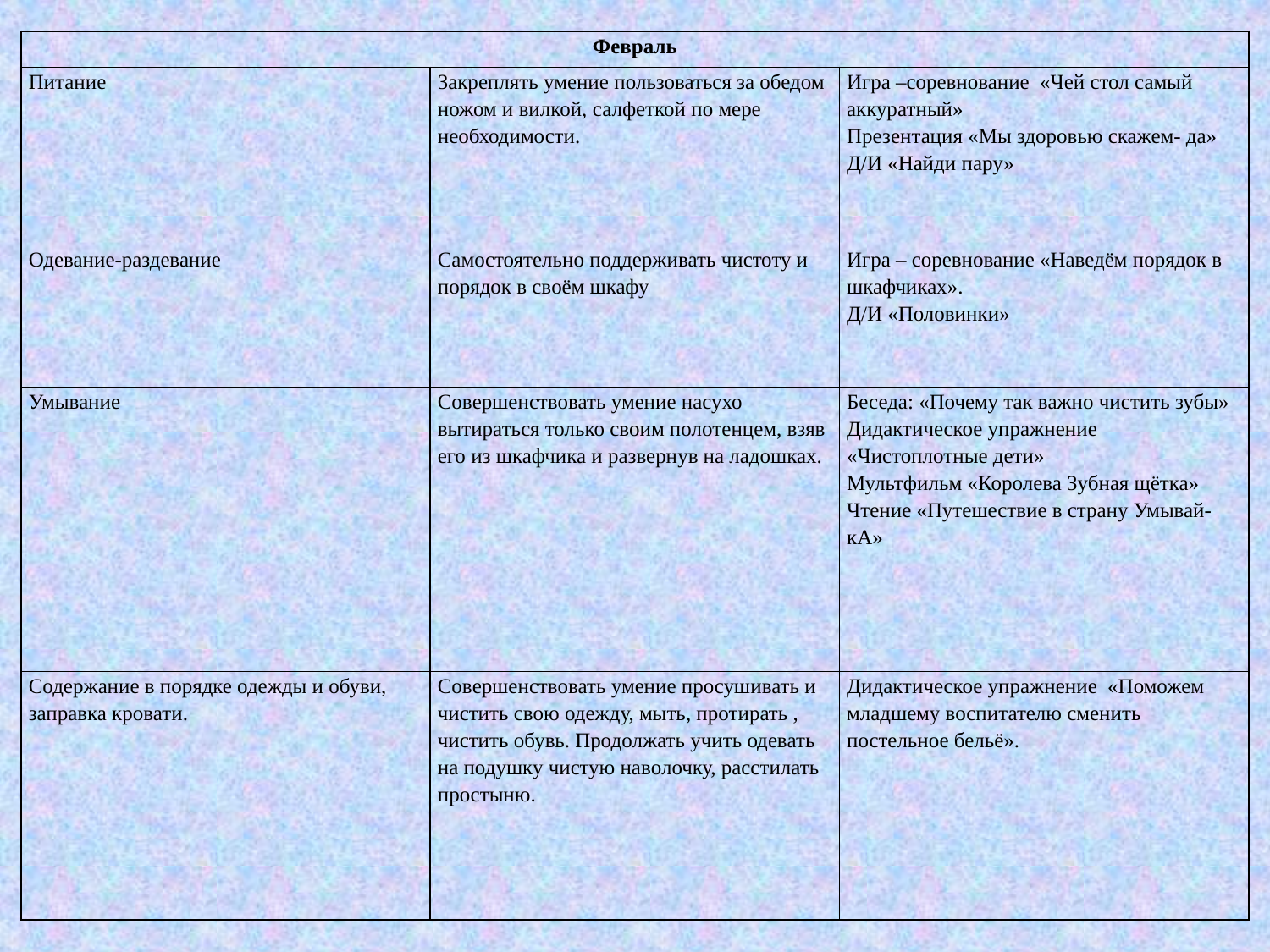

| Февраль |  |  |
| --- | --- | --- |
| Питание | Закреплять умение пользоваться за обедом ножом и вилкой, салфеткой по мере необходимости. | Игра –соревнование «Чей стол самый аккуратный» Презентация «Мы здоровью скажем- да» Д/И «Найди пару» |
| Одевание-раздевание | Самостоятельно поддерживать чистоту и порядок в своём шкафу | Игра – соревнование «Наведём порядок в шкафчиках». Д/И «Половинки» |
| Умывание | Совершенствовать умение насухо вытираться только своим полотенцем, взяв его из шкафчика и развернув на ладошках. | Беседа: «Почему так важно чистить зубы» Дидактическое упражнение «Чистоплотные дети» Мультфильм «Королева Зубная щётка» Чтение «Путешествие в страну Умывай- кА» |
| Содержание в порядке одежды и обуви, заправка кровати. | Совершенствовать умение просушивать и чистить свою одежду, мыть, протирать , чистить обувь. Продолжать учить одевать на подушку чистую наволочку, расстилать простыню. | Дидактическое упражнение «Поможем младшему воспитателю сменить постельное бельё». |